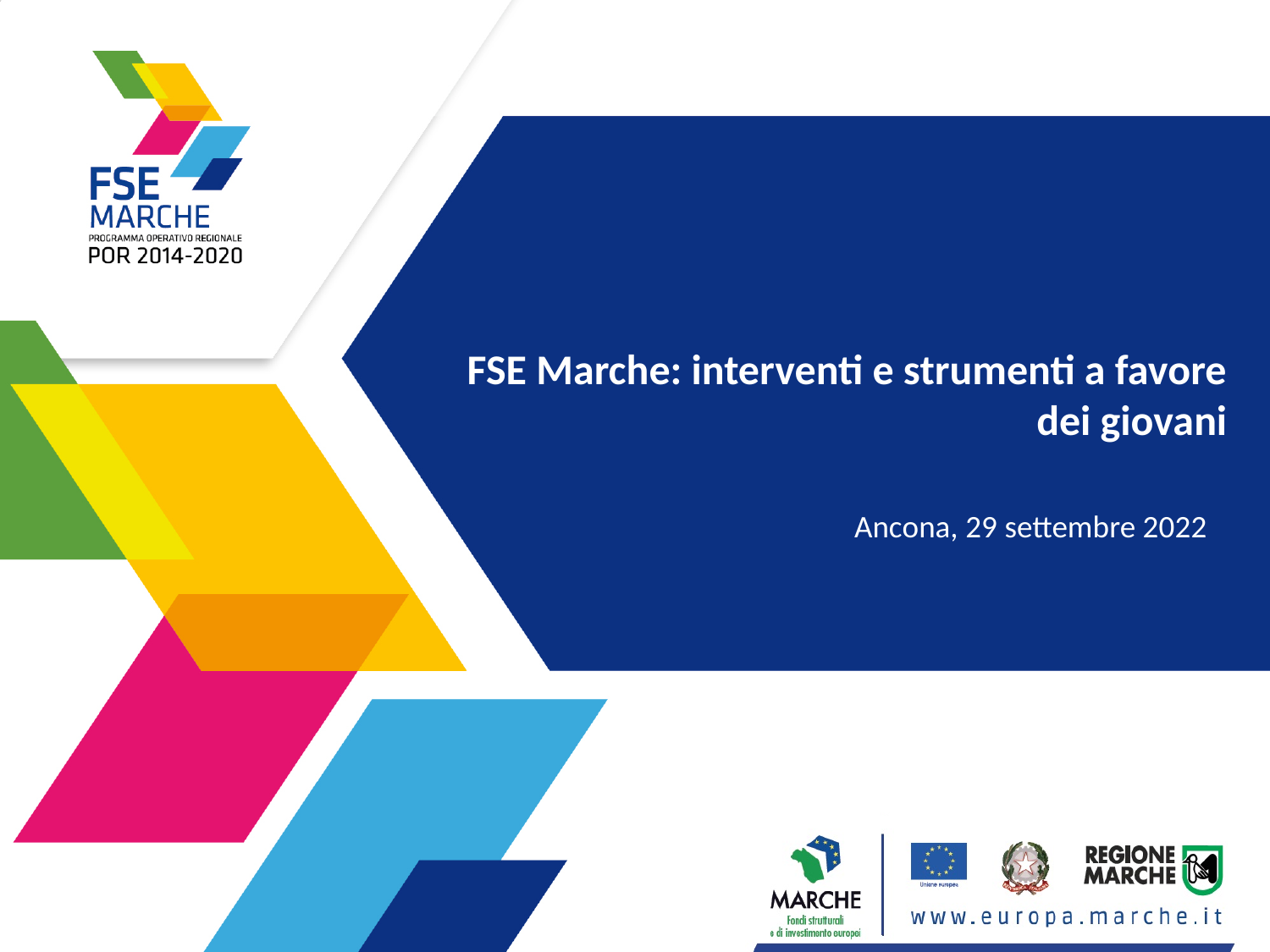

# FSE Marche: interventi e strumenti a favore dei giovani
                              Ancona, 29 settembre 2022